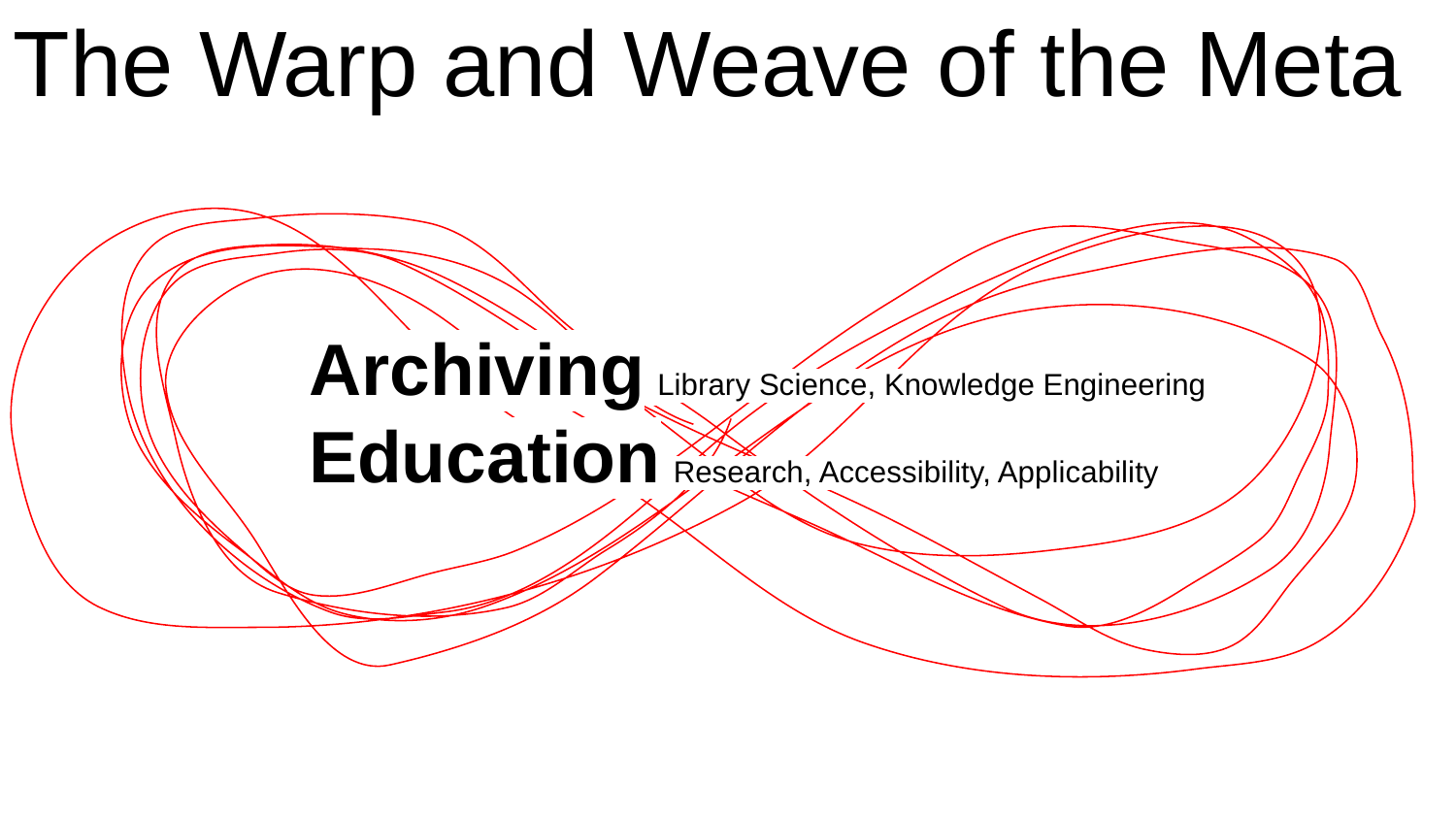

# The Warp and Weave of the Meta

Archiving Library Science, Knowledge Engineering
Education Research, Accessibility, Applicability